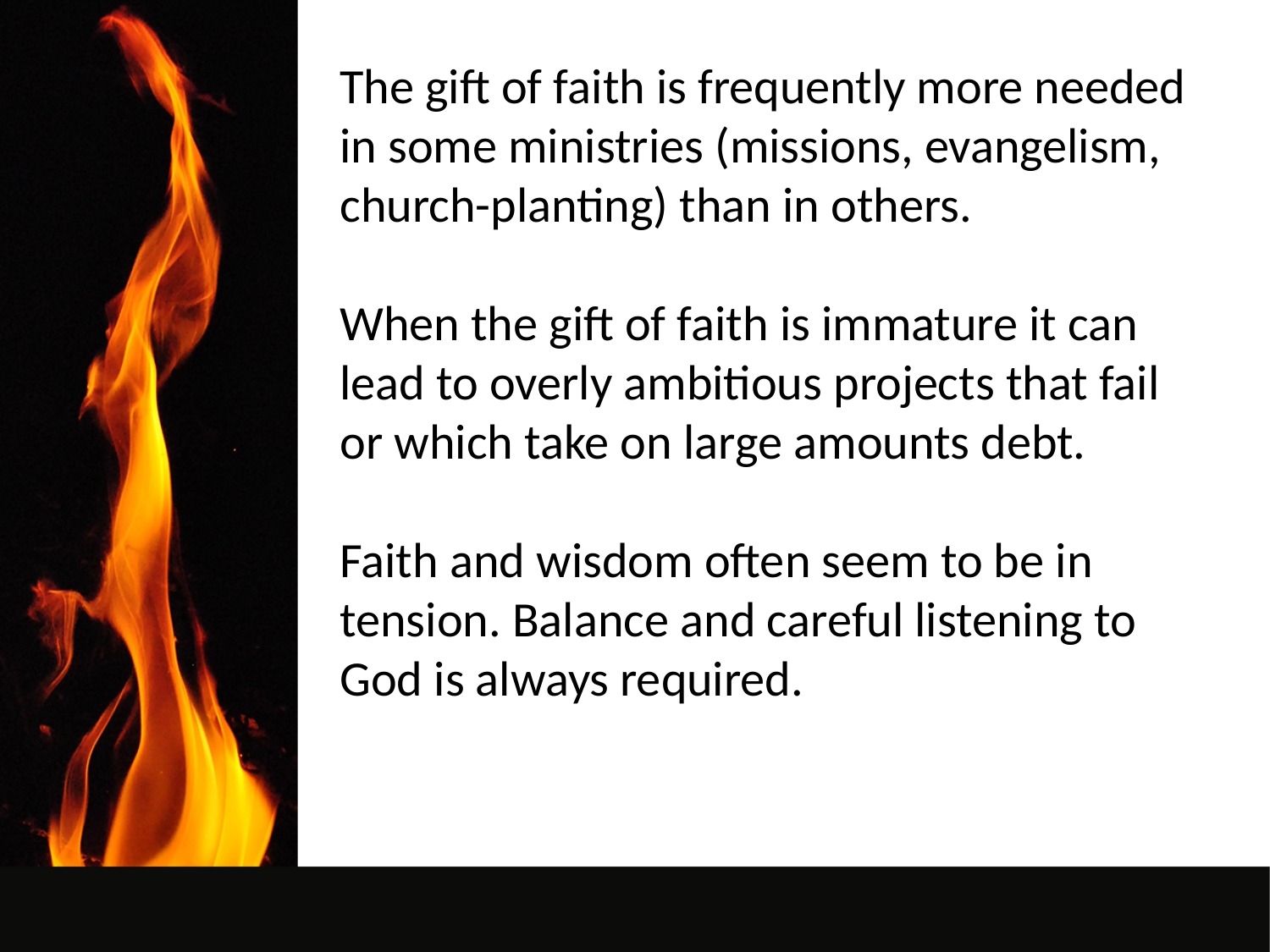

The gift of faith is frequently more needed in some ministries (missions, evangelism, church-planting) than in others.
When the gift of faith is immature it can lead to overly ambitious projects that fail or which take on large amounts debt.

Faith and wisdom often seem to be in tension. Balance and careful listening to God is always required.